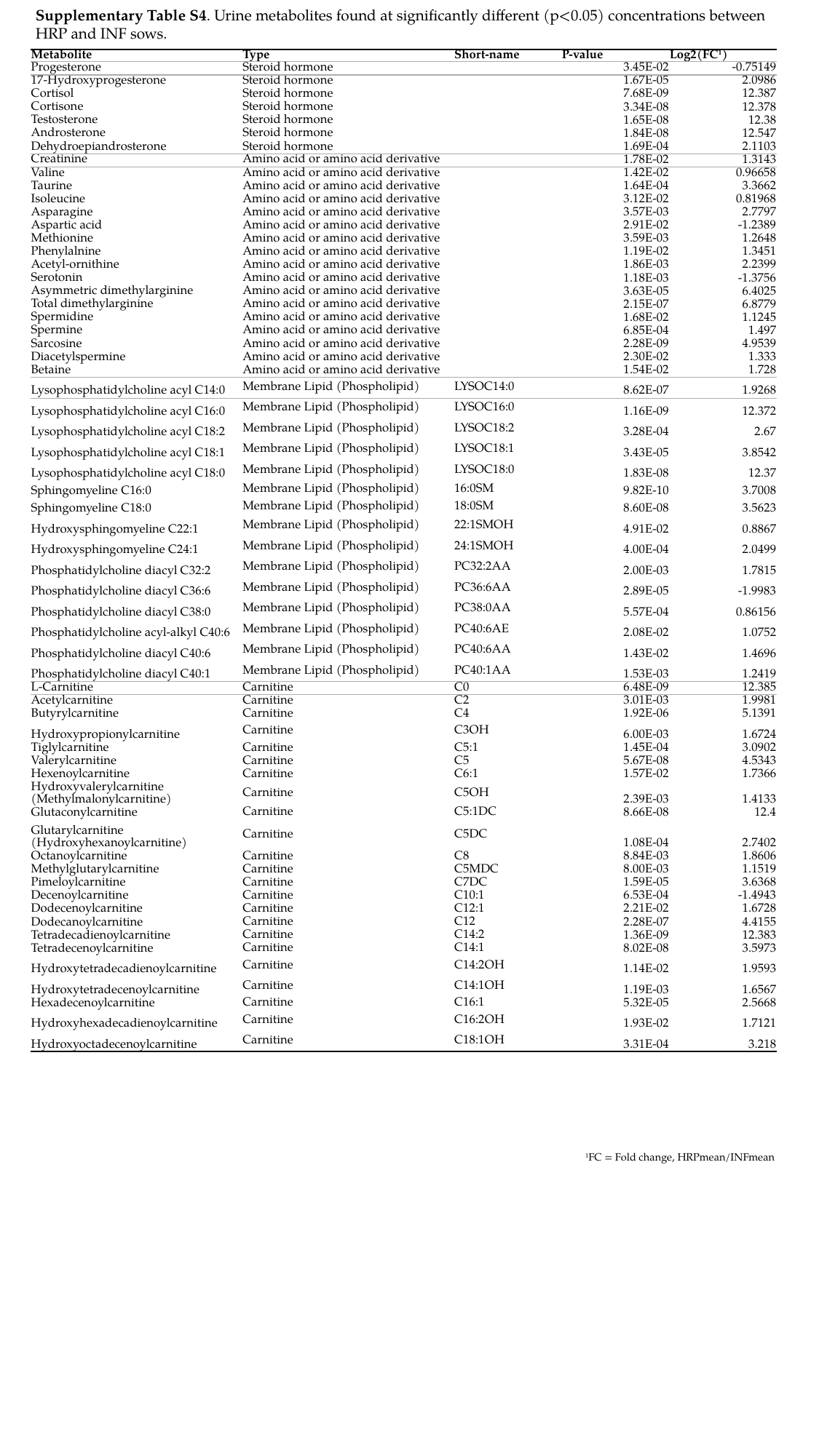

Supplementary Table S4. Urine metabolites found at significantly different (p<0.05) concentrations between HRP and INF sows.
| Metabolite | Type | Short-name | P-value | Log2(FC1) |
| --- | --- | --- | --- | --- |
| Progesterone | Steroid hormone |  | 3.45E-02 | -0.75149 |
| 17-Hydroxyprogesterone | Steroid hormone |  | 1.67E-05 | 2.0986 |
| Cortisol | Steroid hormone |  | 7.68E-09 | 12.387 |
| Cortisone | Steroid hormone |  | 3.34E-08 | 12.378 |
| Testosterone | Steroid hormone |  | 1.65E-08 | 12.38 |
| Androsterone | Steroid hormone |  | 1.84E-08 | 12.547 |
| Dehydroepiandrosterone | Steroid hormone |  | 1.69E-04 | 2.1103 |
| Creatinine | Amino acid or amino acid derivative |  | 1.78E-02 | 1.3143 |
| Valine | Amino acid or amino acid derivative |  | 1.42E-02 | 0.96658 |
| Taurine | Amino acid or amino acid derivative |  | 1.64E-04 | 3.3662 |
| Isoleucine | Amino acid or amino acid derivative |  | 3.12E-02 | 0.81968 |
| Asparagine | Amino acid or amino acid derivative |  | 3.57E-03 | 2.7797 |
| Aspartic acid | Amino acid or amino acid derivative |  | 2.91E-02 | -1.2389 |
| Methionine | Amino acid or amino acid derivative |  | 3.59E-03 | 1.2648 |
| Phenylalnine | Amino acid or amino acid derivative |  | 1.19E-02 | 1.3451 |
| Acetyl-ornithine | Amino acid or amino acid derivative |  | 1.86E-03 | 2.2399 |
| Serotonin | Amino acid or amino acid derivative |  | 1.18E-03 | -1.3756 |
| Asymmetric dimethylarginine | Amino acid or amino acid derivative |  | 3.63E-05 | 6.4025 |
| Total dimethylarginine | Amino acid or amino acid derivative |  | 2.15E-07 | 6.8779 |
| Spermidine | Amino acid or amino acid derivative |  | 1.68E-02 | 1.1245 |
| Spermine | Amino acid or amino acid derivative |  | 6.85E-04 | 1.497 |
| Sarcosine | Amino acid or amino acid derivative |  | 2.28E-09 | 4.9539 |
| Diacetylspermine | Amino acid or amino acid derivative |  | 2.30E-02 | 1.333 |
| Betaine | Amino acid or amino acid derivative |  | 1.54E-02 | 1.728 |
| Lysophosphatidylcholine acyl C14:0 | Membrane Lipid (Phospholipid) | LYSOC14:0 | 8.62E-07 | 1.9268 |
| Lysophosphatidylcholine acyl C16:0 | Membrane Lipid (Phospholipid) | LYSOC16:0 | 1.16E-09 | 12.372 |
| Lysophosphatidylcholine acyl C18:2 | Membrane Lipid (Phospholipid) | LYSOC18:2 | 3.28E-04 | 2.67 |
| Lysophosphatidylcholine acyl C18:1 | Membrane Lipid (Phospholipid) | LYSOC18:1 | 3.43E-05 | 3.8542 |
| Lysophosphatidylcholine acyl C18:0 | Membrane Lipid (Phospholipid) | LYSOC18:0 | 1.83E-08 | 12.37 |
| Sphingomyeline C16:0 | Membrane Lipid (Phospholipid) | 16:0SM | 9.82E-10 | 3.7008 |
| Sphingomyeline C18:0 | Membrane Lipid (Phospholipid) | 18:0SM | 8.60E-08 | 3.5623 |
| Hydroxysphingomyeline C22:1 | Membrane Lipid (Phospholipid) | 22:1SMOH | 4.91E-02 | 0.8867 |
| Hydroxysphingomyeline C24:1 | Membrane Lipid (Phospholipid) | 24:1SMOH | 4.00E-04 | 2.0499 |
| Phosphatidylcholine diacyl C32:2 | Membrane Lipid (Phospholipid) | PC32:2AA | 2.00E-03 | 1.7815 |
| Phosphatidylcholine diacyl C36:6 | Membrane Lipid (Phospholipid) | PC36:6AA | 2.89E-05 | -1.9983 |
| Phosphatidylcholine diacyl C38:0 | Membrane Lipid (Phospholipid) | PC38:0AA | 5.57E-04 | 0.86156 |
| Phosphatidylcholine acyl-alkyl C40:6 | Membrane Lipid (Phospholipid) | PC40:6AE | 2.08E-02 | 1.0752 |
| Phosphatidylcholine diacyl C40:6 | Membrane Lipid (Phospholipid) | PC40:6AA | 1.43E-02 | 1.4696 |
| Phosphatidylcholine diacyl C40:1 | Membrane Lipid (Phospholipid) | PC40:1AA | 1.53E-03 | 1.2419 |
| L-Carnitine | Carnitine | C0 | 6.48E-09 | 12.385 |
| Acetylcarnitine | Carnitine | C2 | 3.01E-03 | 1.9981 |
| Butyrylcarnitine | Carnitine | C4 | 1.92E-06 | 5.1391 |
| Hydroxypropionylcarnitine | Carnitine | C3OH | 6.00E-03 | 1.6724 |
| Tiglylcarnitine | Carnitine | C5:1 | 1.45E-04 | 3.0902 |
| Valerylcarnitine | Carnitine | C5 | 5.67E-08 | 4.5343 |
| Hexenoylcarnitine | Carnitine | C6:1 | 1.57E-02 | 1.7366 |
| Hydroxyvalerylcarnitine (Methylmalonylcarnitine) | Carnitine | C5OH | 2.39E-03 | 1.4133 |
| Glutaconylcarnitine | Carnitine | C5:1DC | 8.66E-08 | 12.4 |
| Glutarylcarnitine (Hydroxyhexanoylcarnitine) | Carnitine | C5DC | 1.08E-04 | 2.7402 |
| Octanoylcarnitine | Carnitine | C8 | 8.84E-03 | 1.8606 |
| Methylglutarylcarnitine | Carnitine | C5MDC | 8.00E-03 | 1.1519 |
| Pimeloylcarnitine | Carnitine | C7DC | 1.59E-05 | 3.6368 |
| Decenoylcarnitine | Carnitine | C10:1 | 6.53E-04 | -1.4943 |
| Dodecenoylcarnitine | Carnitine | C12:1 | 2.21E-02 | 1.6728 |
| Dodecanoylcarnitine | Carnitine | C12 | 2.28E-07 | 4.4155 |
| Tetradecadienoylcarnitine | Carnitine | C14:2 | 1.36E-09 | 12.383 |
| Tetradecenoylcarnitine | Carnitine | C14:1 | 8.02E-08 | 3.5973 |
| Hydroxytetradecadienoylcarnitine | Carnitine | C14:2OH | 1.14E-02 | 1.9593 |
| Hydroxytetradecenoylcarnitine | Carnitine | C14:1OH | 1.19E-03 | 1.6567 |
| Hexadecenoylcarnitine | Carnitine | C16:1 | 5.32E-05 | 2.5668 |
| Hydroxyhexadecadienoylcarnitine | Carnitine | C16:2OH | 1.93E-02 | 1.7121 |
| Hydroxyoctadecenoylcarnitine | Carnitine | C18:1OH | 3.31E-04 | 3.218 |
1FC = Fold change, HRPmean/INFmean